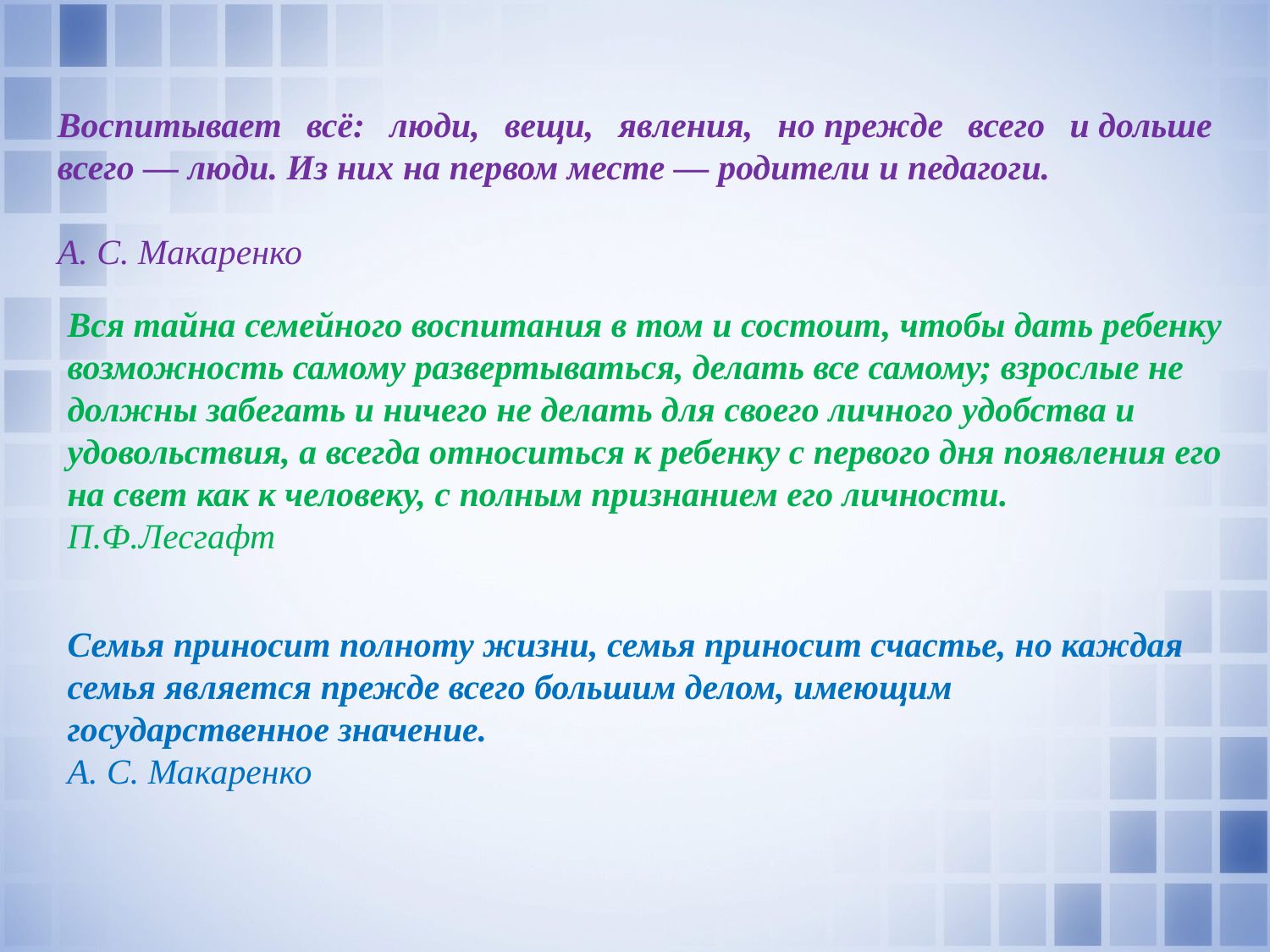

Воспитывает всё: люди, вещи, явления, но прежде всего и дольше всего — люди. Из них на первом месте — родители и педагоги.                                                                                                                                            А. С. Макаренко
Вся тайна семейного воспитания в том и состоит, чтобы дать ребенку возможность самому развертываться, делать все самому; взрослые не должны забегать и ничего не делать для своего личного удобства и удовольствия, а всегда относиться к ребенку с первого дня появления его на свет как к человеку, с полным признанием его личности.
П.Ф.Лесгафт
Семья приносит полноту жизни, семья приносит счастье, но каждая семья является прежде всего большим делом, имеющим государственное значение.
А. С. Макаренко